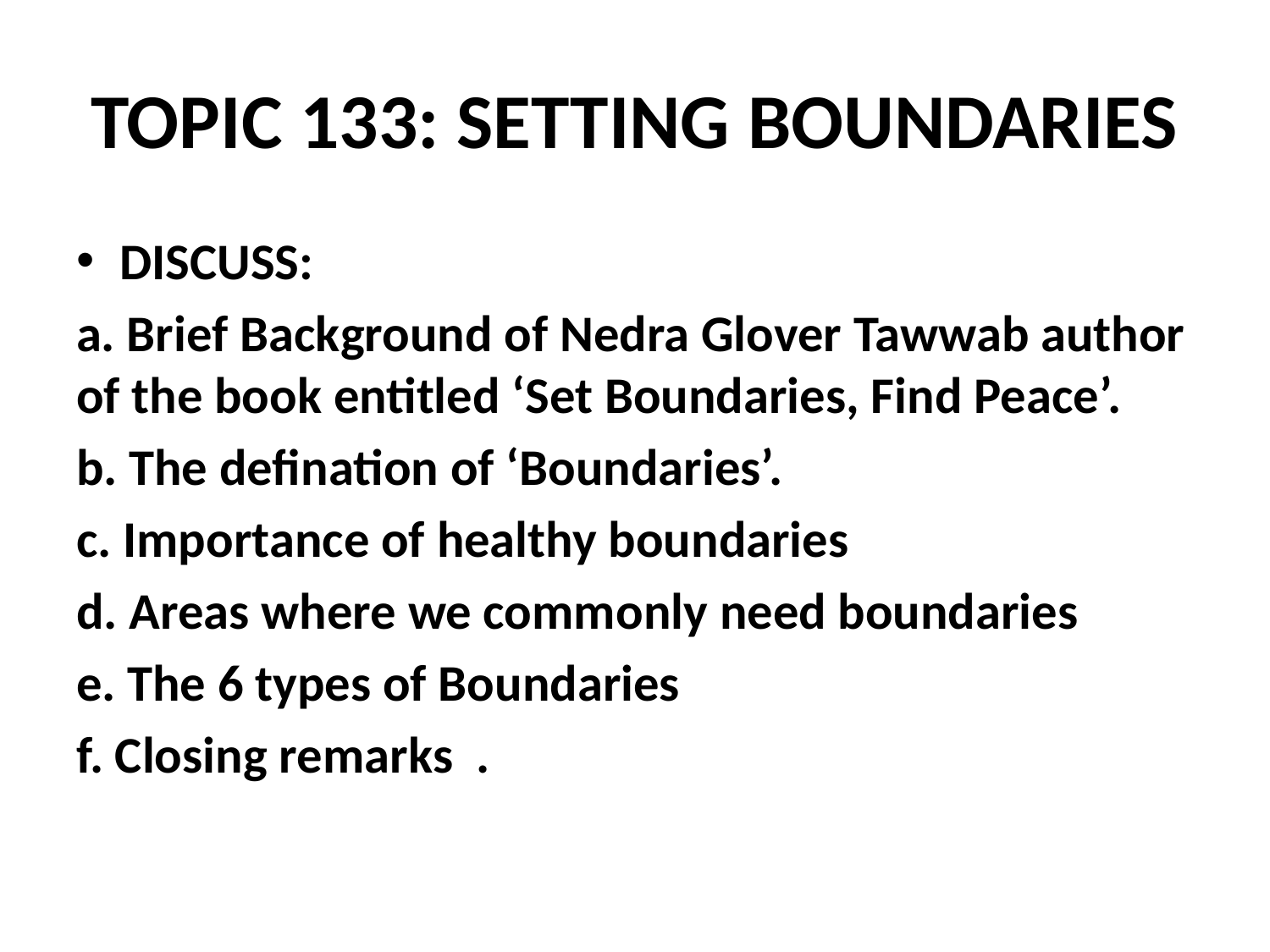

# TOPIC 133: SETTING BOUNDARIES
DISCUSS:
a. Brief Background of Nedra Glover Tawwab author of the book entitled ‘Set Boundaries, Find Peace’.
b. The defination of ‘Boundaries’.
c. Importance of healthy boundaries
d. Areas where we commonly need boundaries
e. The 6 types of Boundaries
f. Closing remarks  .